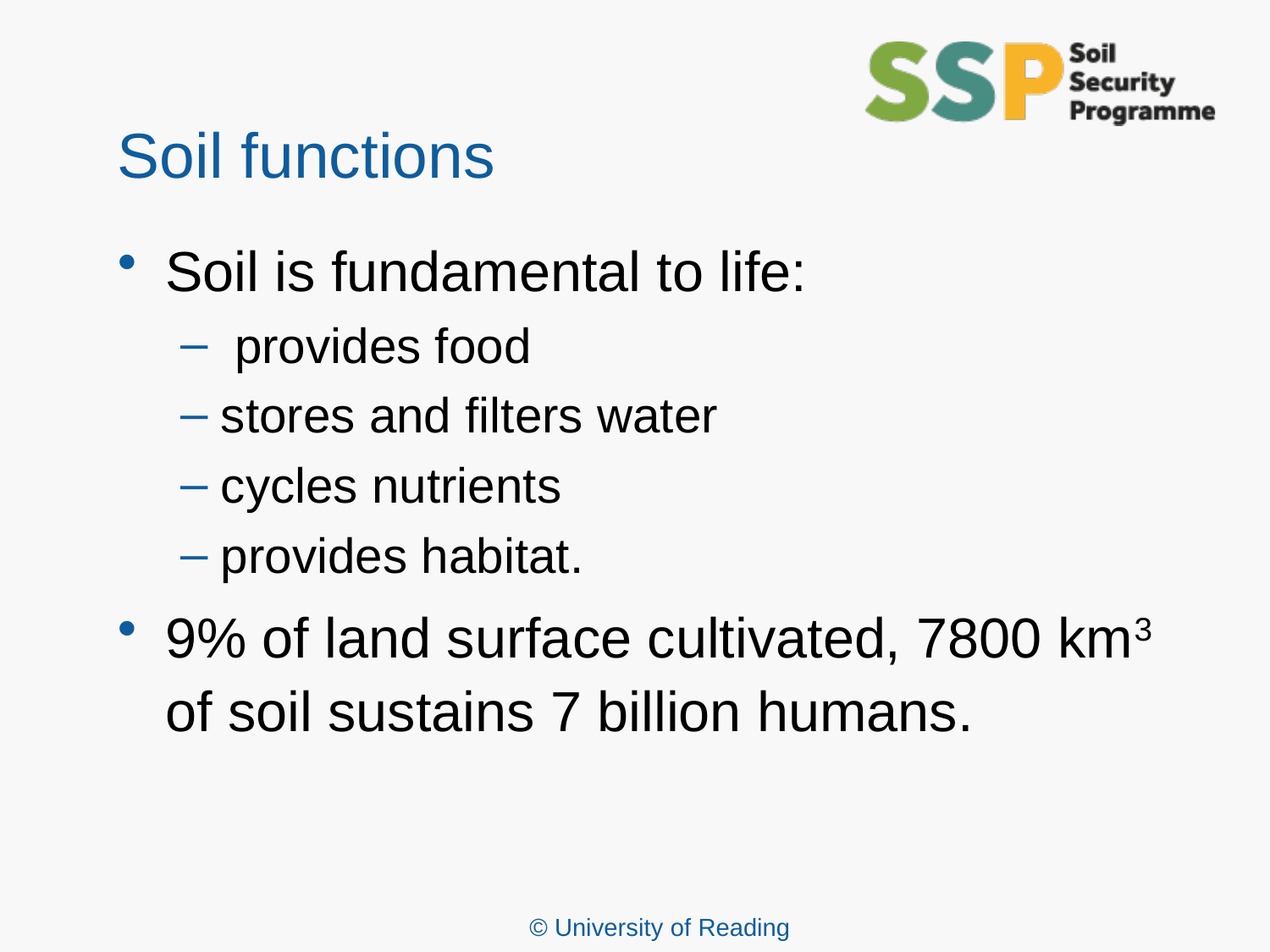

# Soil functions
Soil is fundamental to life:
 provides food
stores and filters water
cycles nutrients
provides habitat.
9% of land surface cultivated, 7800 km3 of soil sustains 7 billion humans.